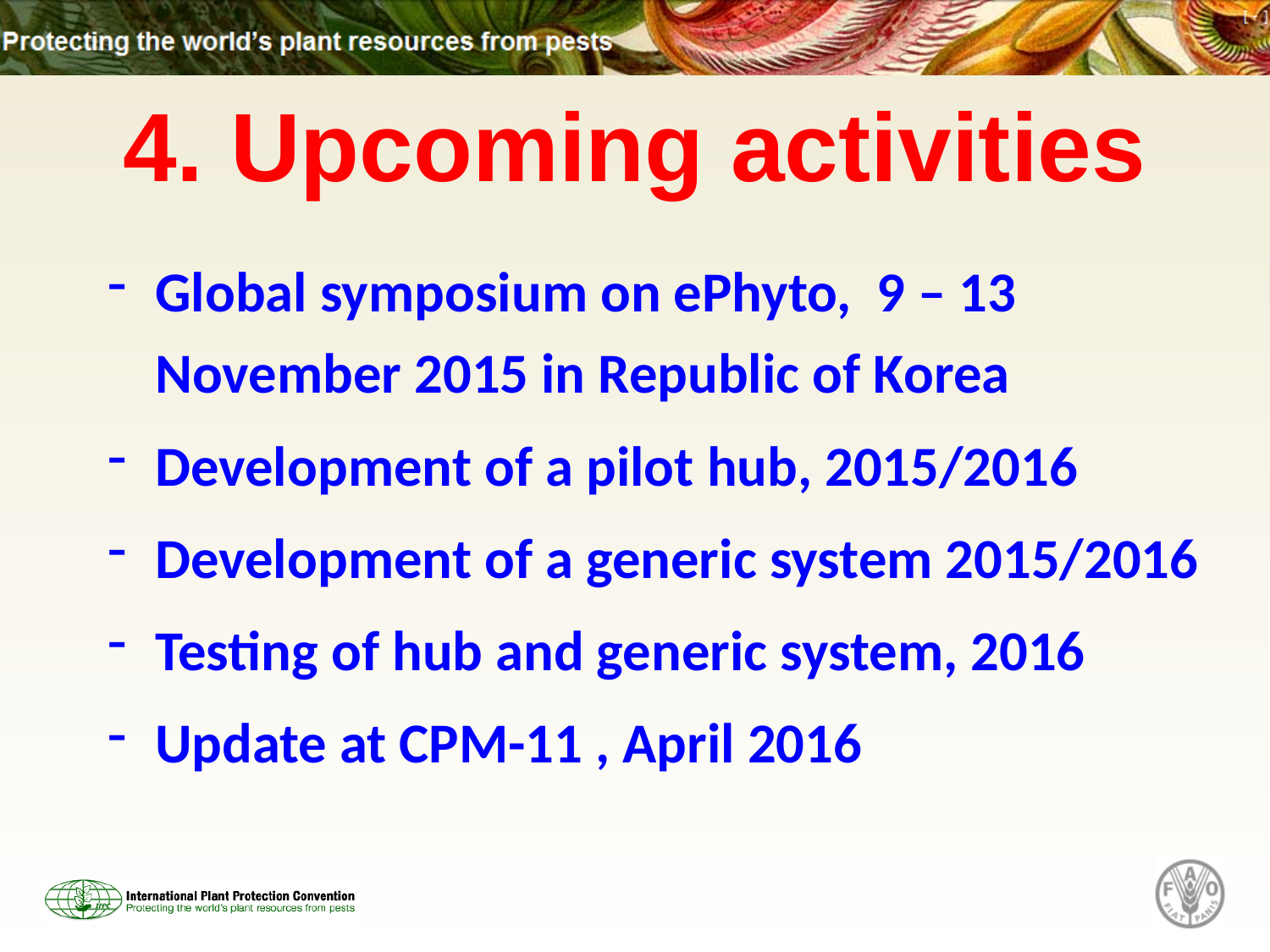

4. Upcoming activities
Global symposium on ePhyto,  9 – 13 November 2015 in Republic of Korea
Development of a pilot hub, 2015/2016
Development of a generic system 2015/2016
Testing of hub and generic system, 2016
Update at CPM-11 , April 2016